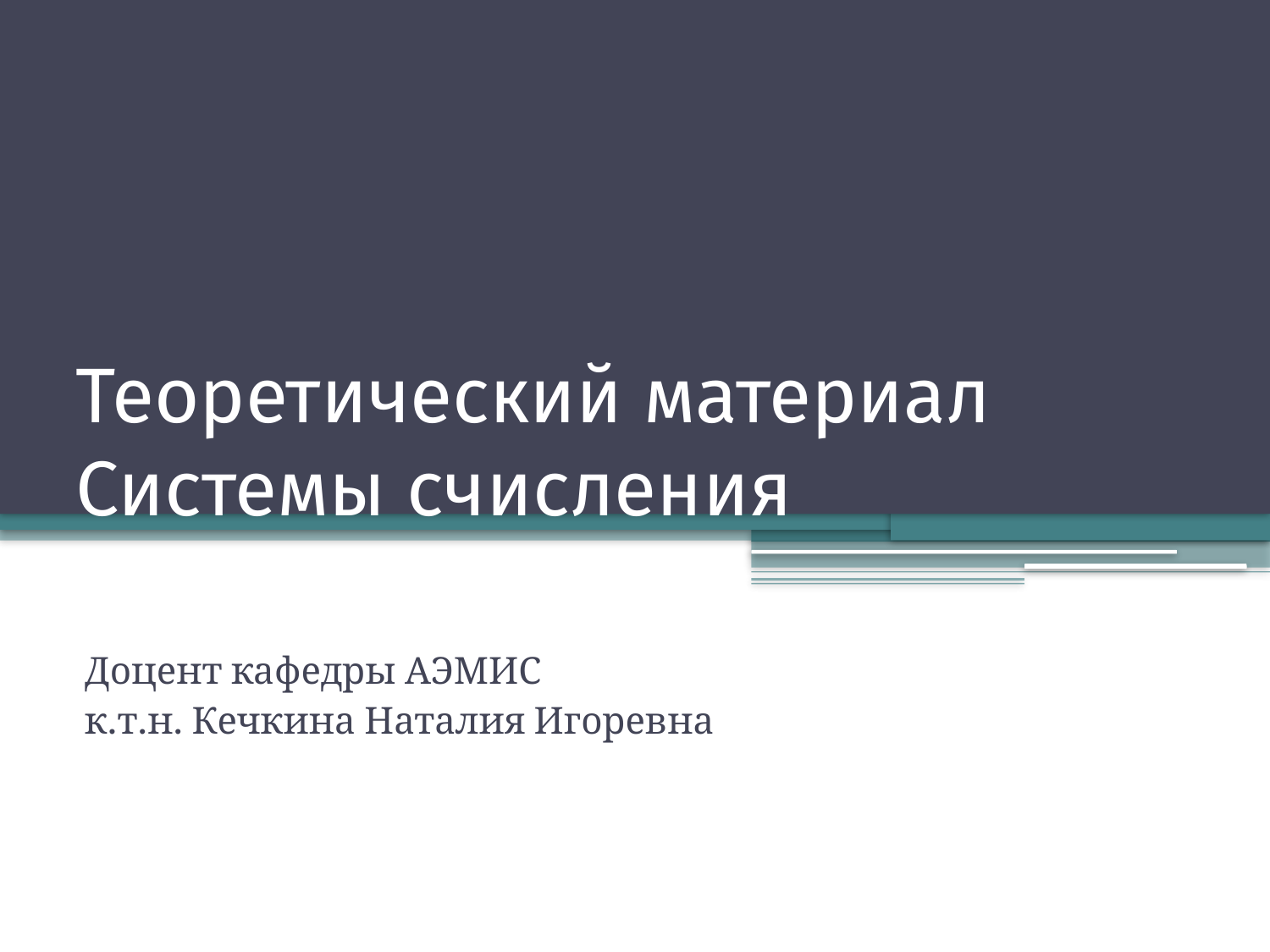

# Теоретический материал Системы счисления

Доцент кафедры АЭМИС
к.т.н. Кечкина Наталия Игоревна